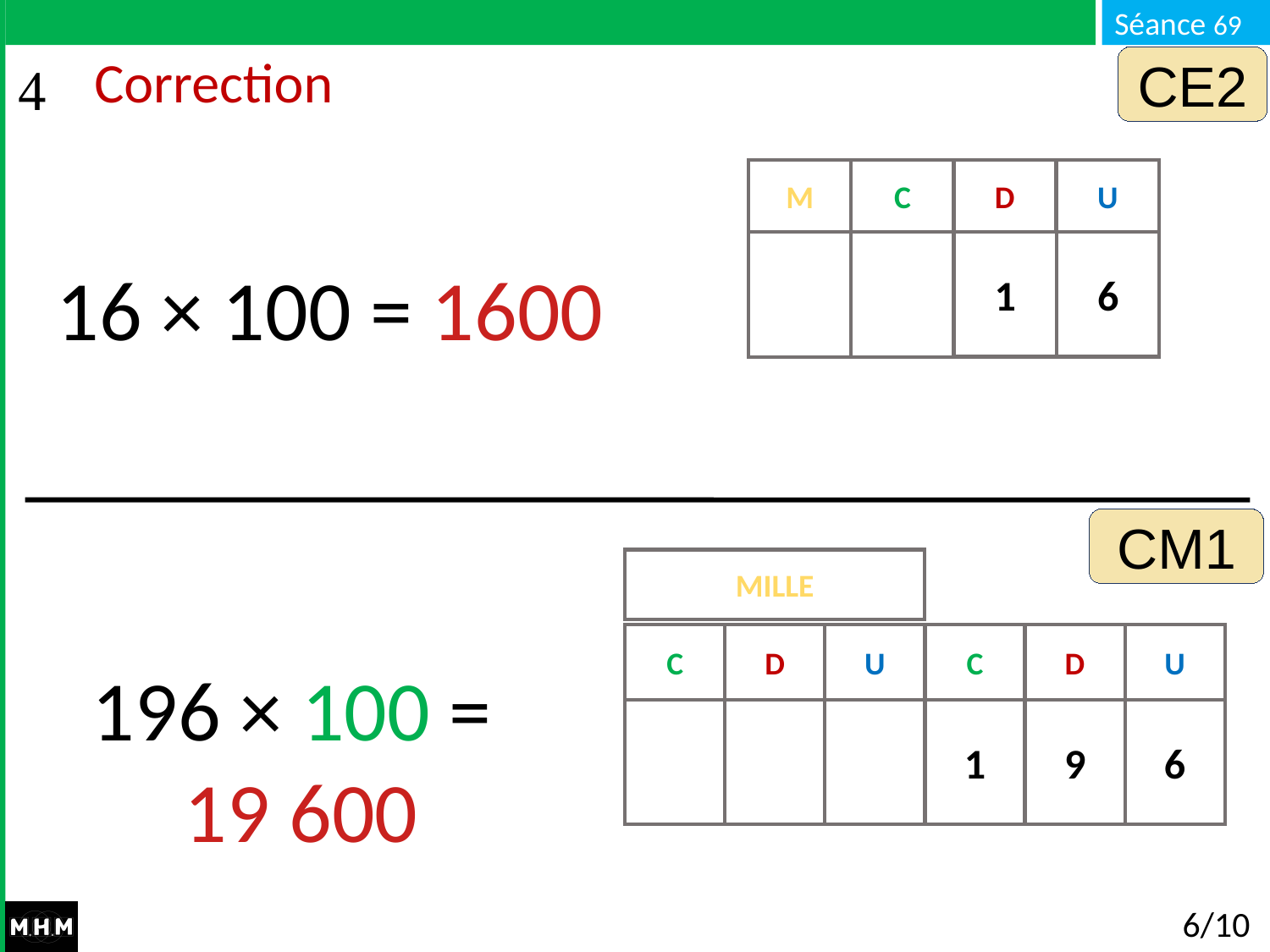

CE2
# Correction
M
C
D
U
1
6
0

0
0
16 × 100 = 1600

CM1
MILLE
C
D
U
C
D
U
196 × 100 =
19 600

1
9
6
0
0
6/10